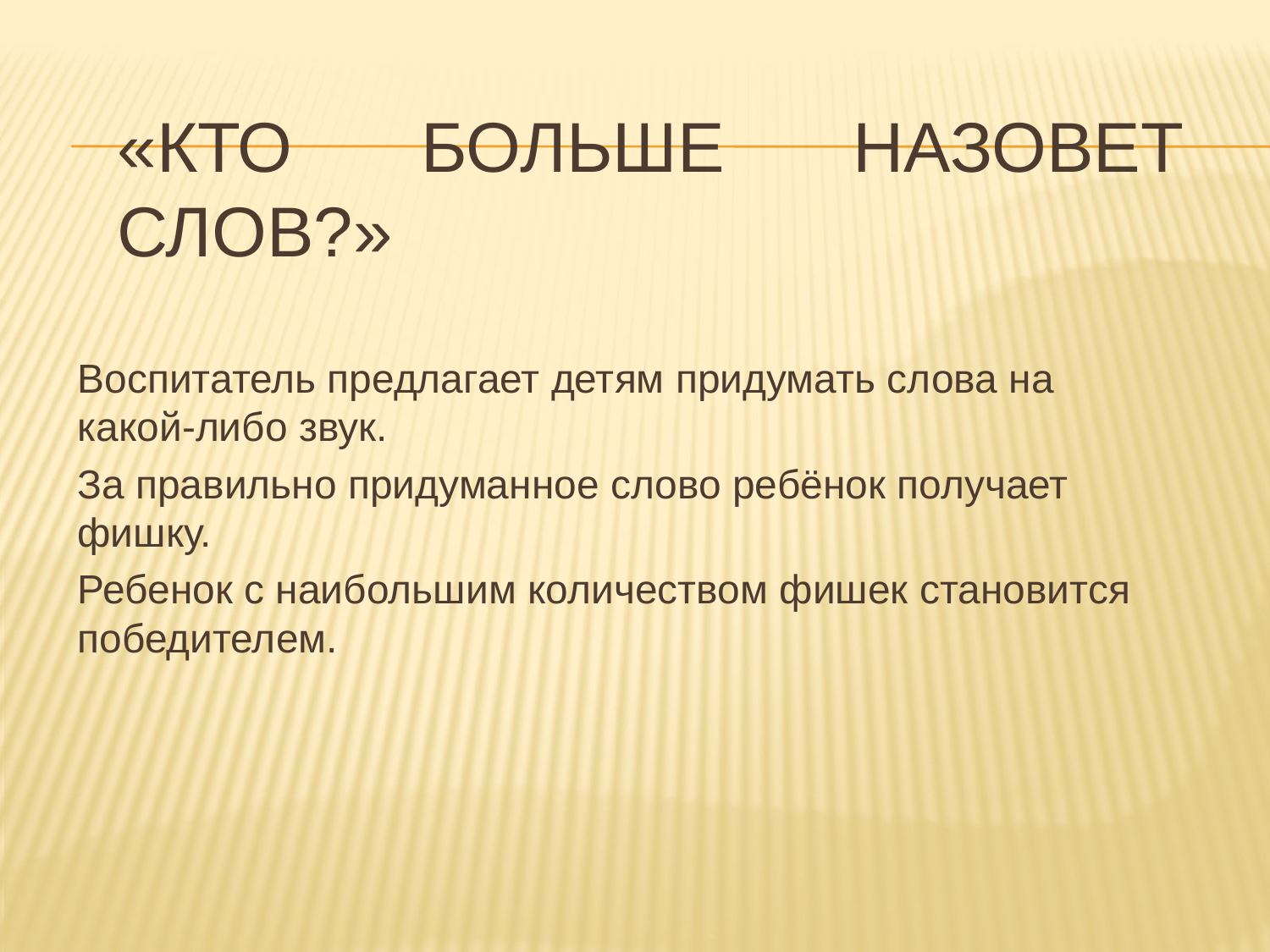

# «Кто больше назовет слов?»
Воспитатель предлагает детям придумать слова на какой-либо звук.
За правильно придуманное слово ребёнок получает фишку.
Ребенок с наибольшим количеством фишек становится победителем.